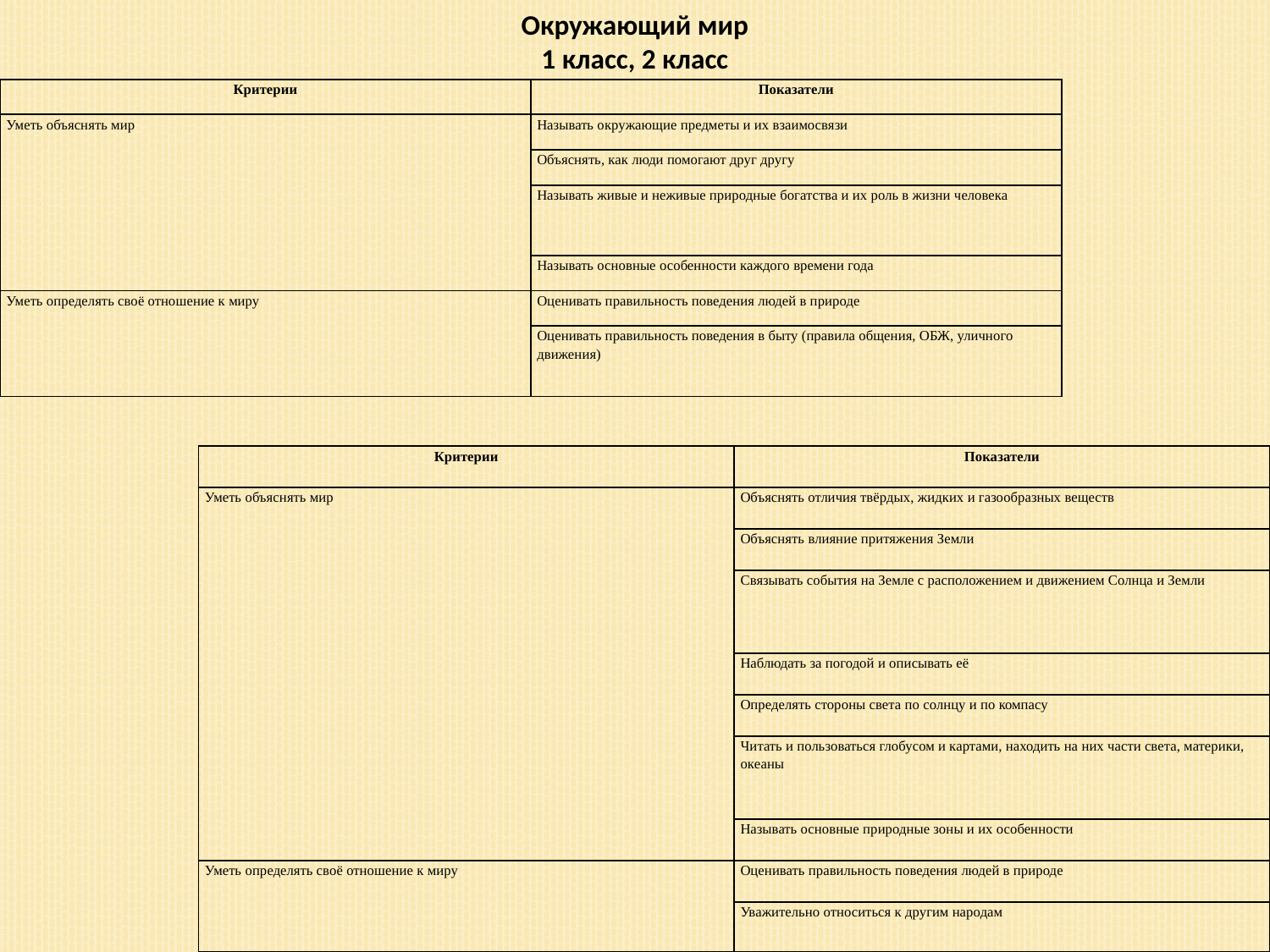

Окружающий мир
1 класс, 2 класс

| Критерии | Показатели |
| --- | --- |
| Уметь объяснять мир | Называть окружающие предметы и их взаимосвязи |
|  | Объяснять, как люди помогают друг другу |
|  | Называть живые и неживые природные богатства и их роль в жизни человека |
|  | Называть основные особенности каждого времени года |
| Уметь определять своё отношение к миру | Оценивать правильность поведения людей в природе |
|  | Оценивать правильность поведения в быту (правила общения, ОБЖ, уличного движения) |
| Критерии | Показатели |
| --- | --- |
| Уметь объяснять мир | Объяснять отличия твёрдых, жидких и газообразных веществ |
|  | Объяснять влияние притяжения Земли |
|  | Связывать события на Земле с расположением и движением Солнца и Земли |
|  | Наблюдать за погодой и описывать её |
|  | Определять стороны света по солнцу и по компасу |
|  | Читать и пользоваться глобусом и картами, находить на них части света, материки, океаны |
|  | Называть основные природные зоны и их особенности |
| Уметь определять своё отношение к миру | Оценивать правильность поведения людей в природе |
|  | Уважительно относиться к другим народам |